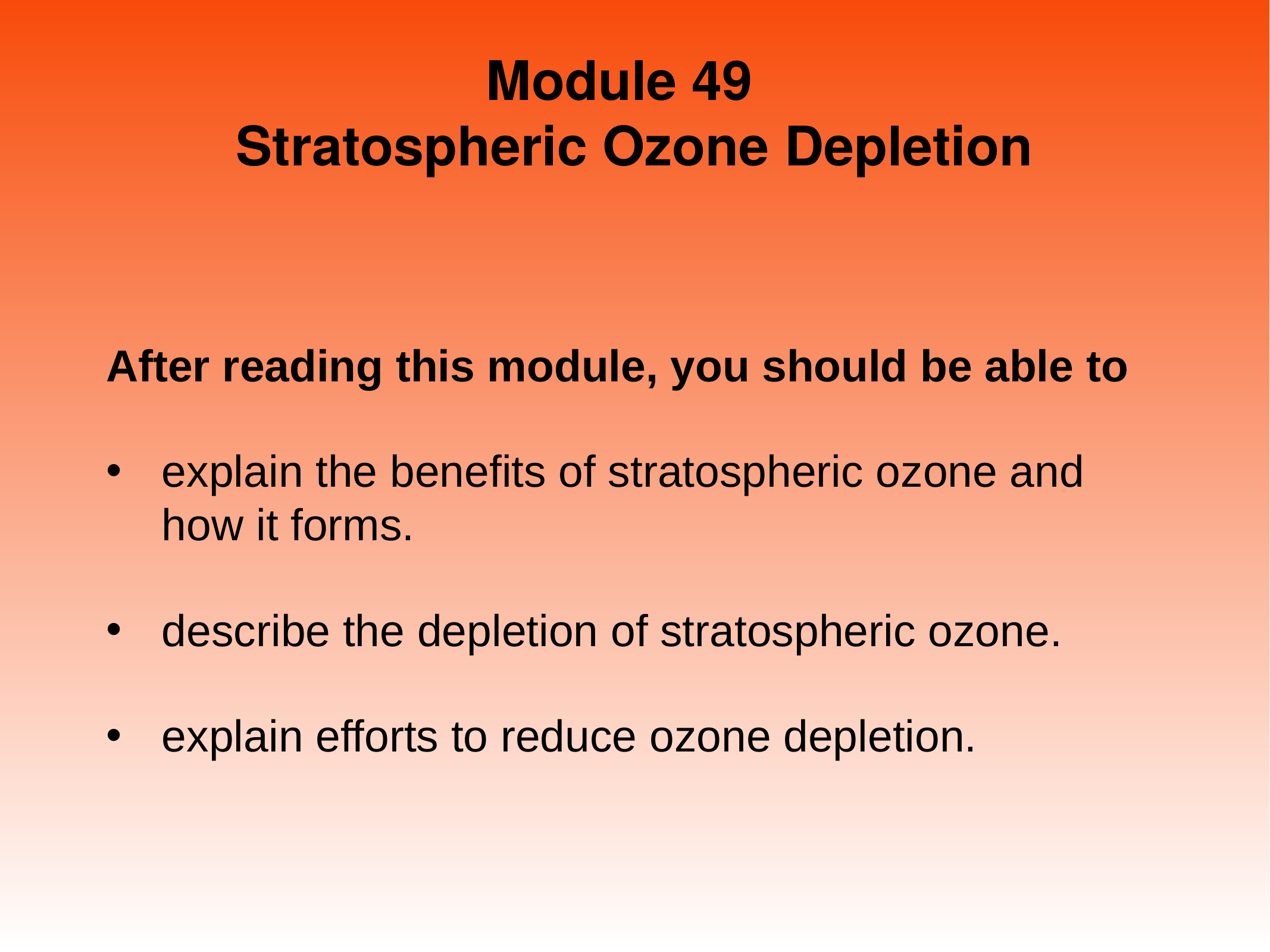

# Module 49 Stratospheric Ozone Depletion
After reading this module, you should be able to
explain the benefits of stratospheric ozone and how it forms.
describe the depletion of stratospheric ozone.
explain efforts to reduce ozone depletion.